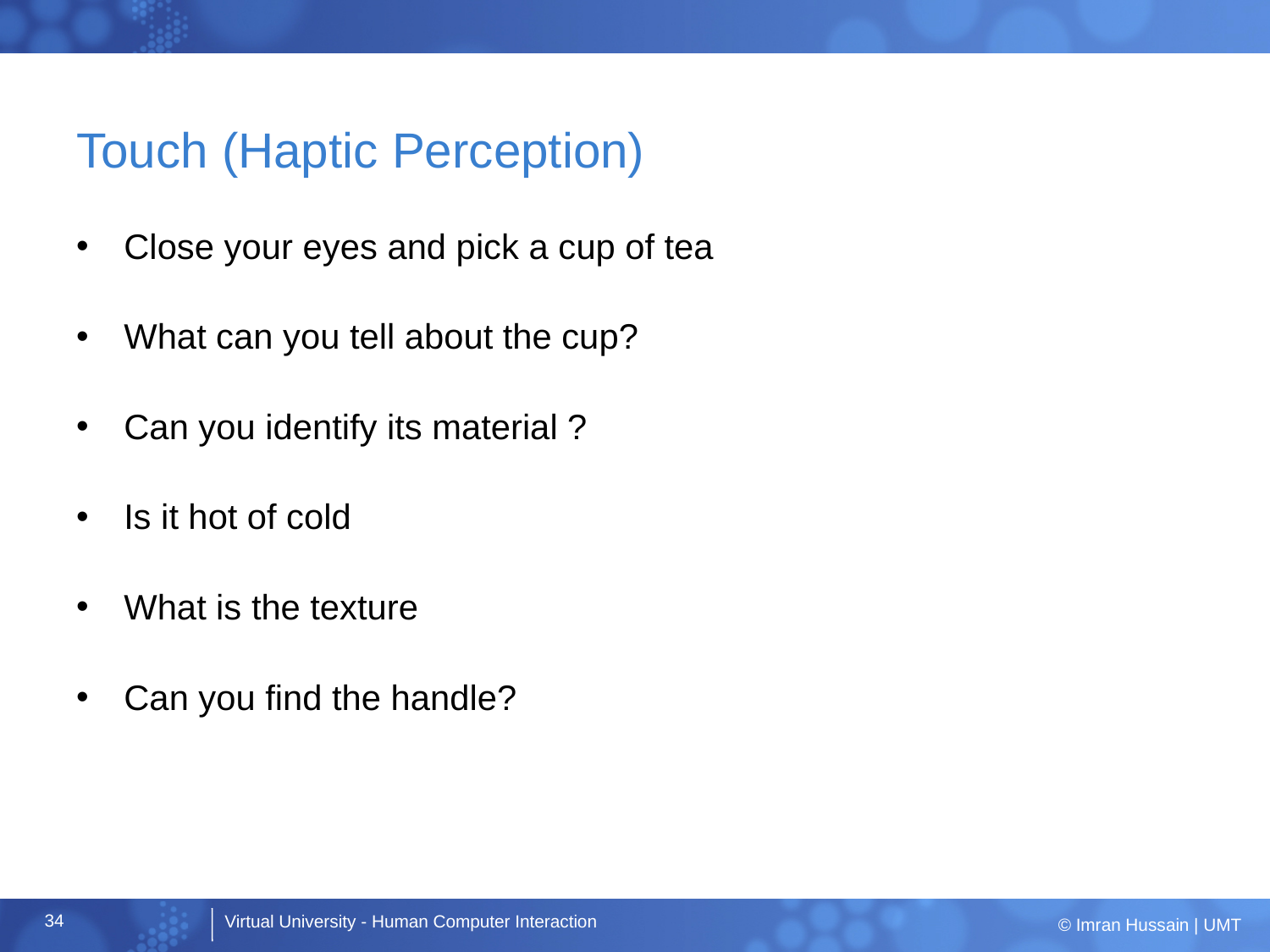

# Touch (Haptic Perception)
Close your eyes and pick a cup of tea

What can you tell about the cup?

Can you identify its material ?

Is it hot of cold

What is the texture

Can you find the handle?